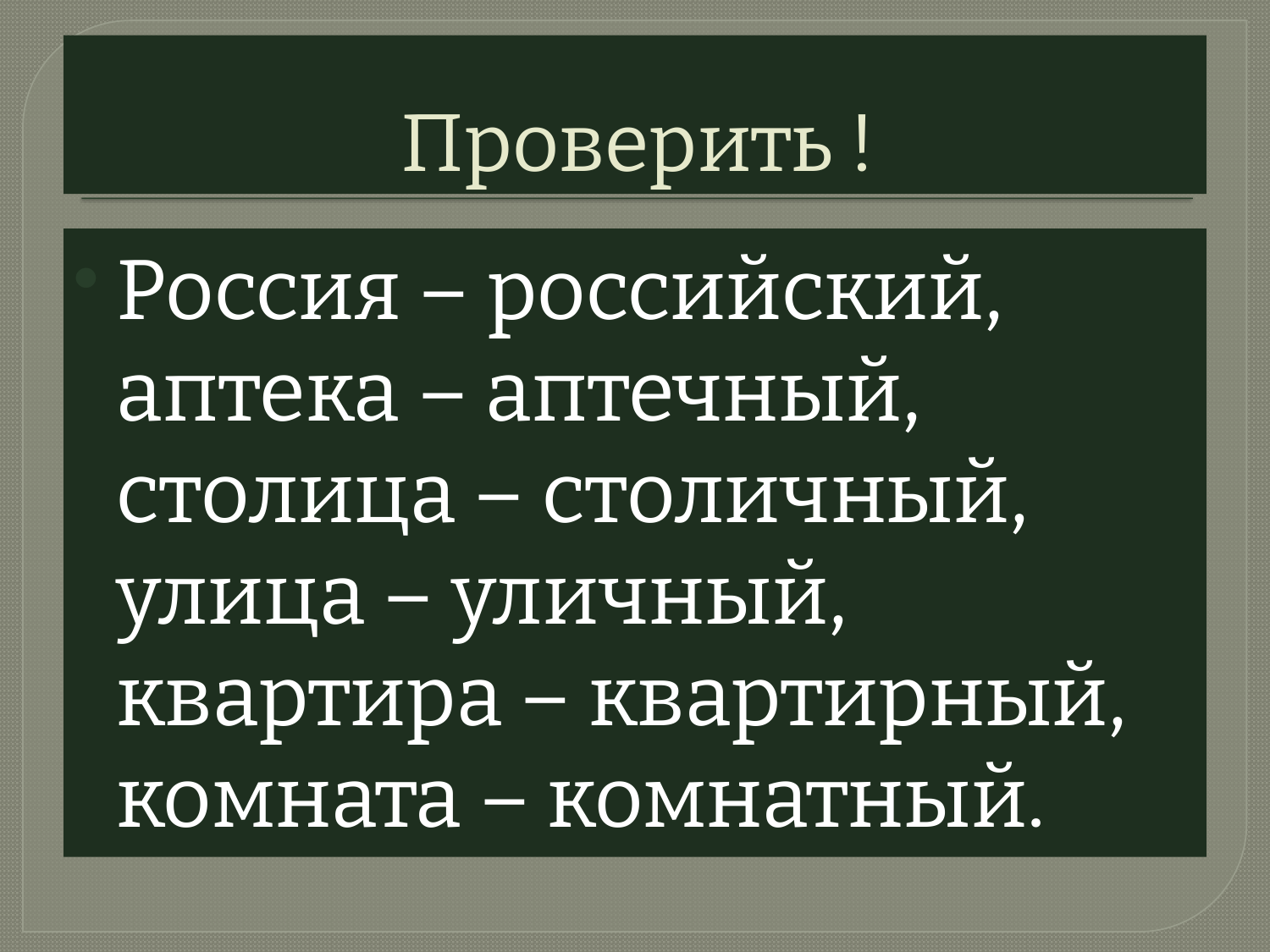

# Проверить !
Россия – российский, аптека – аптечный, столица – столичный, улица – уличный, квартира – квартирный, комната – комнатный.